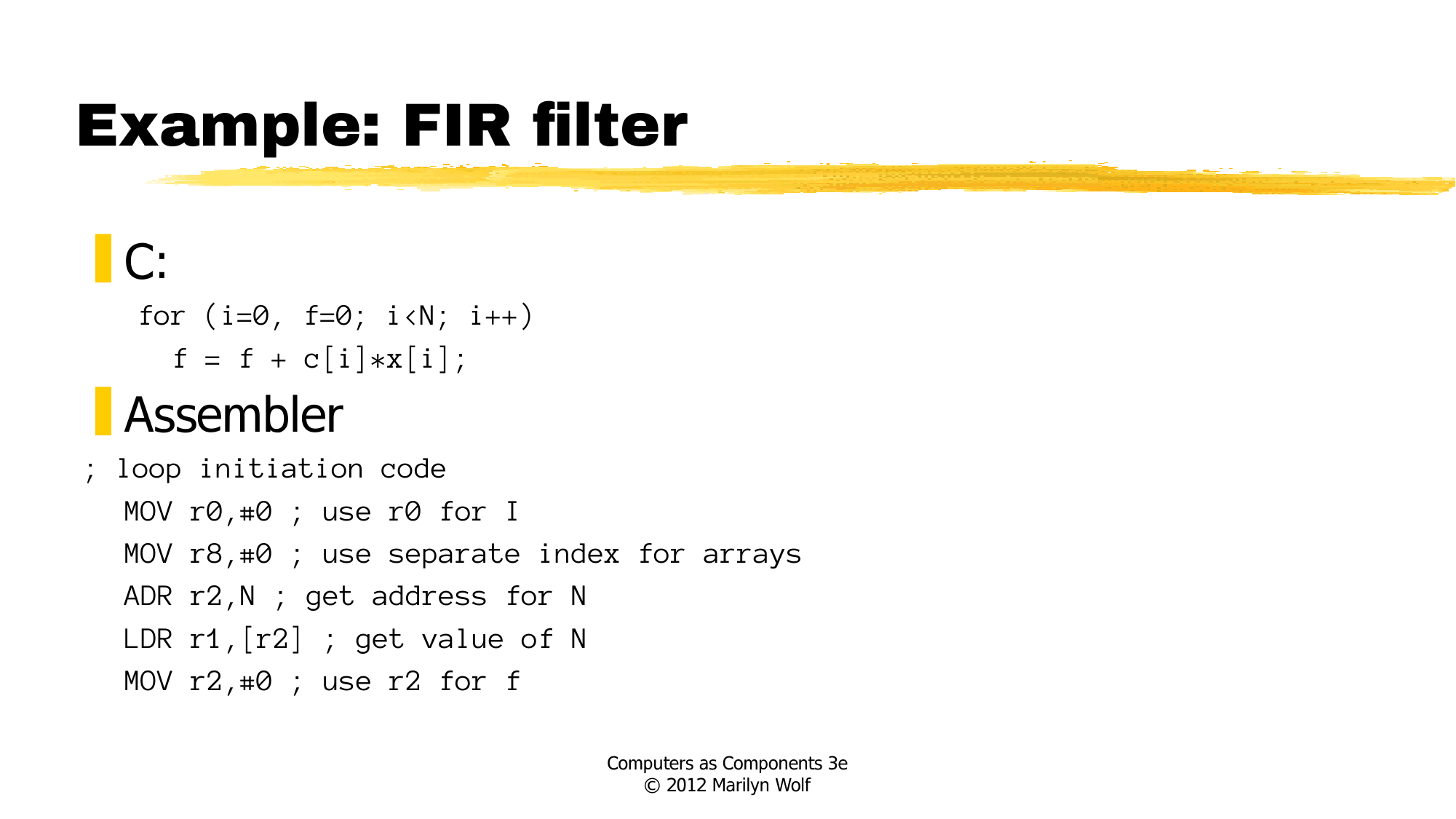

# Example: FIR filter
C:
for (i=0, f=0; i<N; i++)
	f = f + c[i]*x[i];
Assembler
; loop initiation code
	MOV r0,#0 ; use r0 for I
	MOV r8,#0 ; use separate index for arrays
	ADR r2,N ; get address for N
	LDR r1,[r2] ; get value of N
	MOV r2,#0 ; use r2 for f